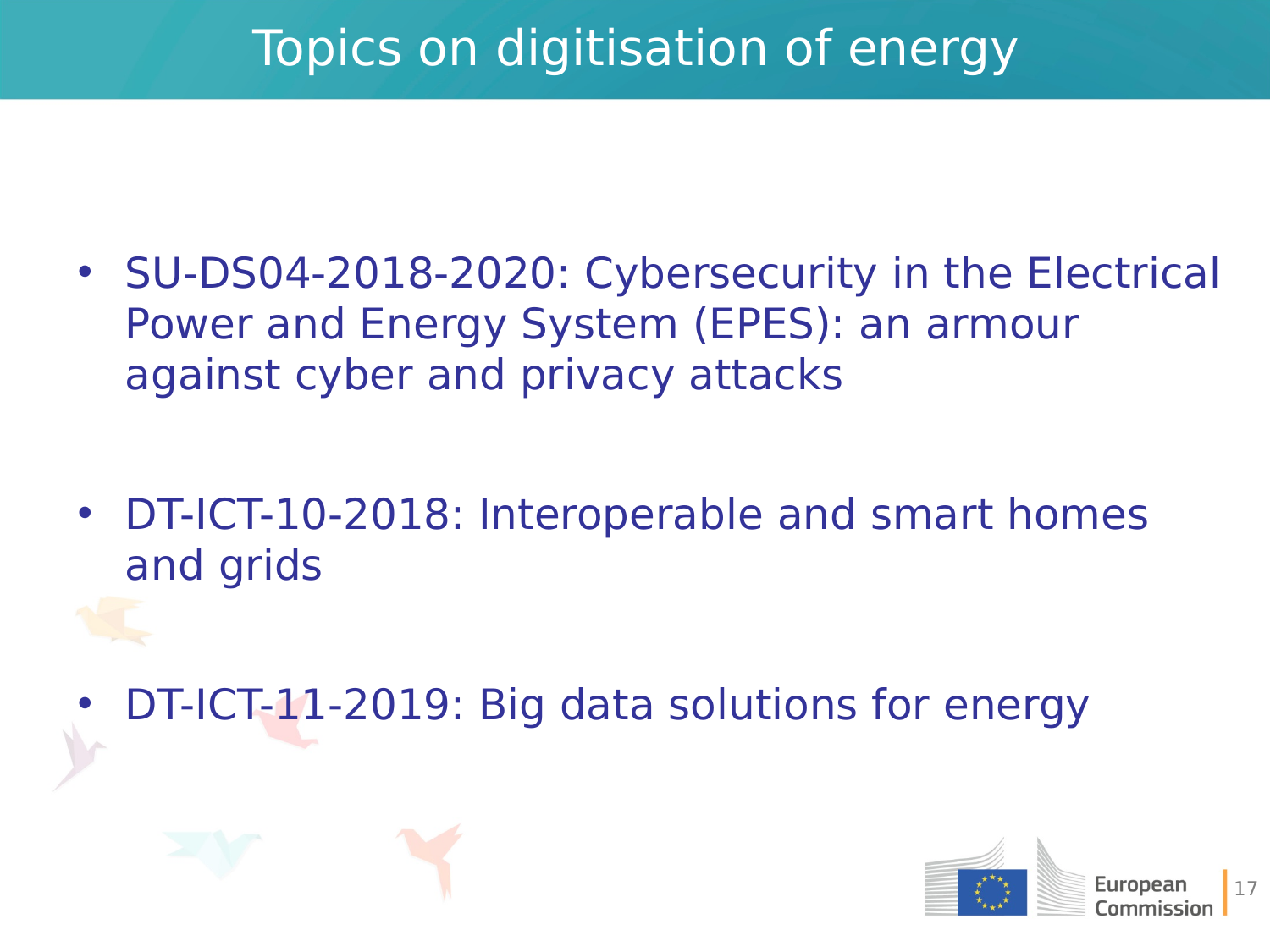

# Topics on digitisation of energy
SU-DS04-2018-2020: Cybersecurity in the Electrical Power and Energy System (EPES): an armour against cyber and privacy attacks

DT-ICT-10-2018: Interoperable and smart homes and grids

DT-ICT-11-2019: Big data solutions for energy